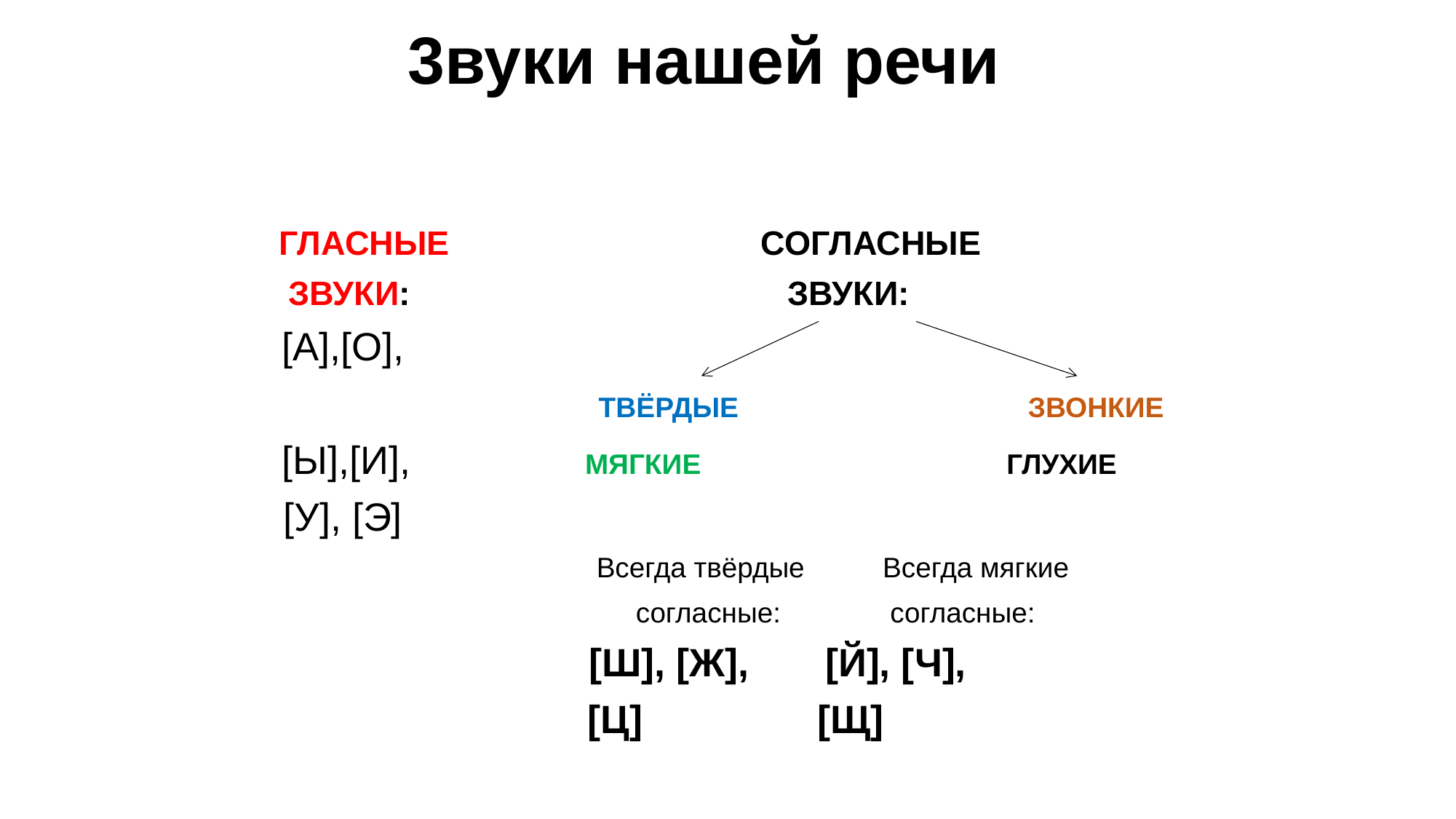

# 3вуки нашей речи
  ГЛАСНЫЕ                                 СОГЛАСНЫЕ
   ЗВУКИ:                                        ЗВУКИ:
  [А],[О],
                               ТВЁРДЫЕ                                     ЗВОНКИЕ
  [Ы],[И],                МЯГКИЕ                            ГЛУХИЕ
   [У], [Э]
                                           Всегда твёрдые          Всегда мягкие
                                                согласные:              согласные:
                                          [Ш], [Ж],       [Й], [Ч],
                              [Ц]                [Щ]